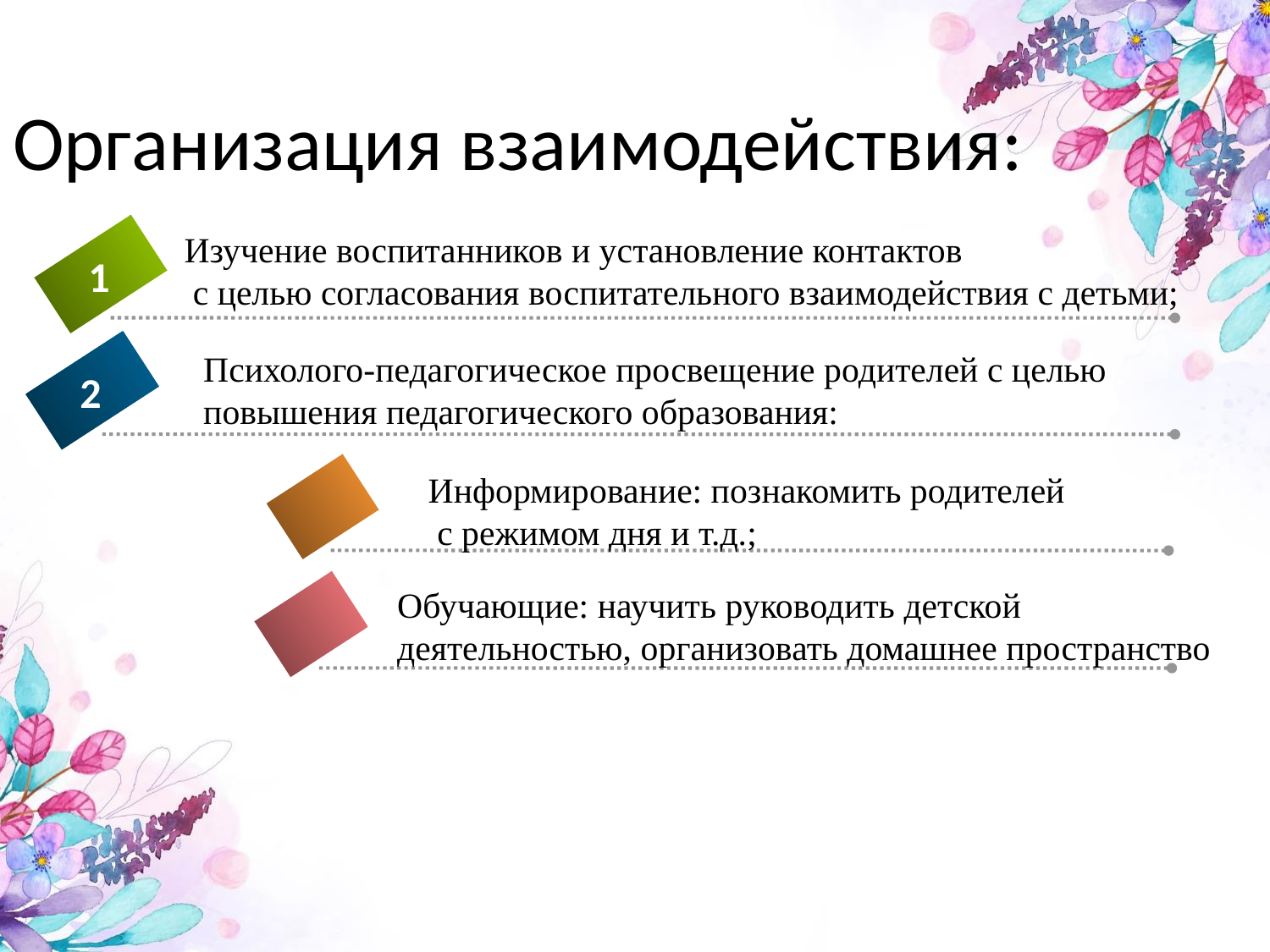

# Организация взаимодействия:
Изучение воспитанников и установление контактов
 с целью согласования воспитательного взаимодействия с детьми;

1

Психолого-педагогическое просвещение родителей с целью
повышения педагогического образования:

2

Информирование: познакомить родителей
 с режимом дня и т.д.;

Обучающие: научить руководить детской
деятельностью, организовать домашнее пространство